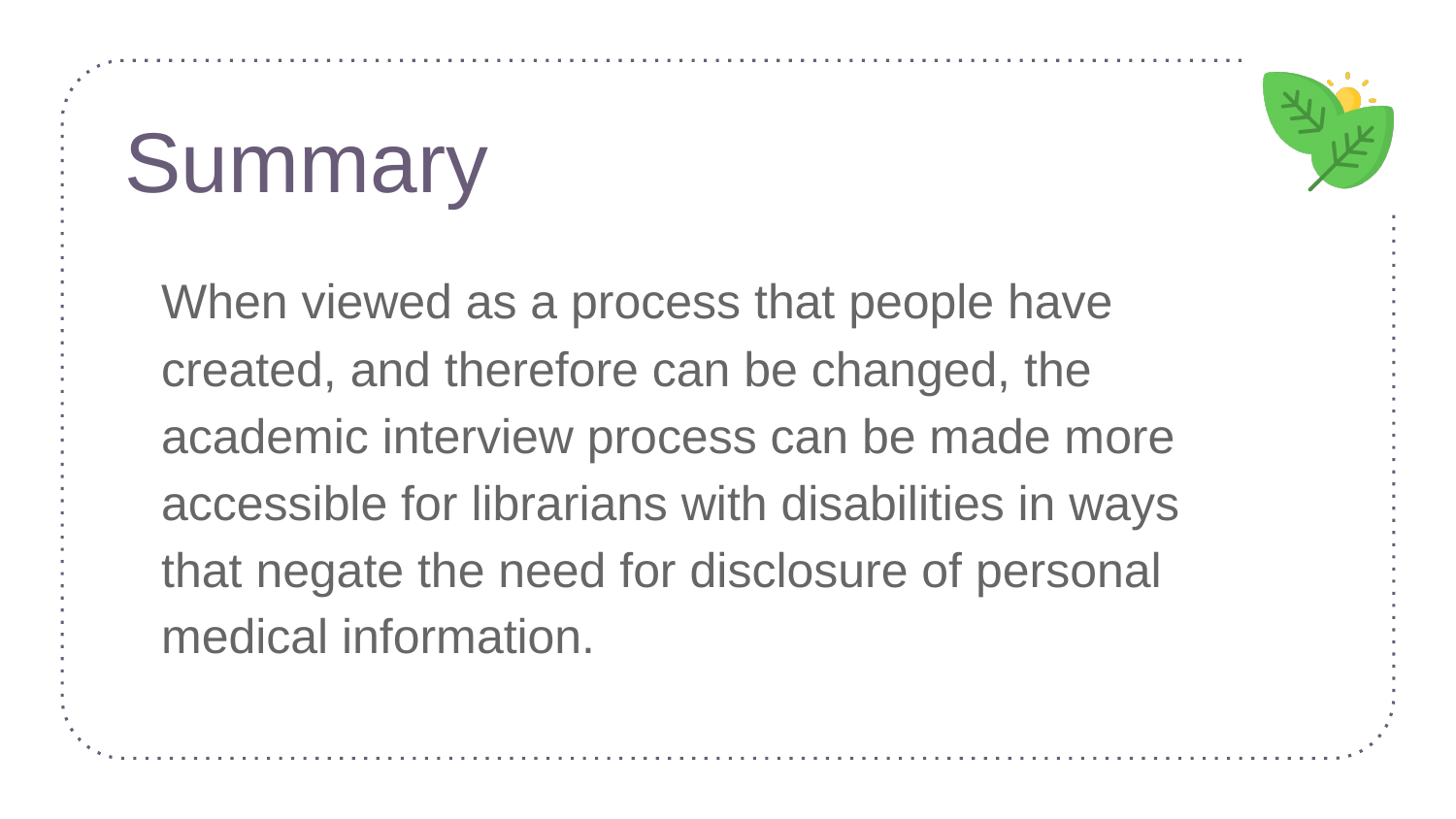

# Summary
When viewed as a process that people have created, and therefore can be changed, the academic interview process can be made more accessible for librarians with disabilities in ways that negate the need for disclosure of personal medical information.